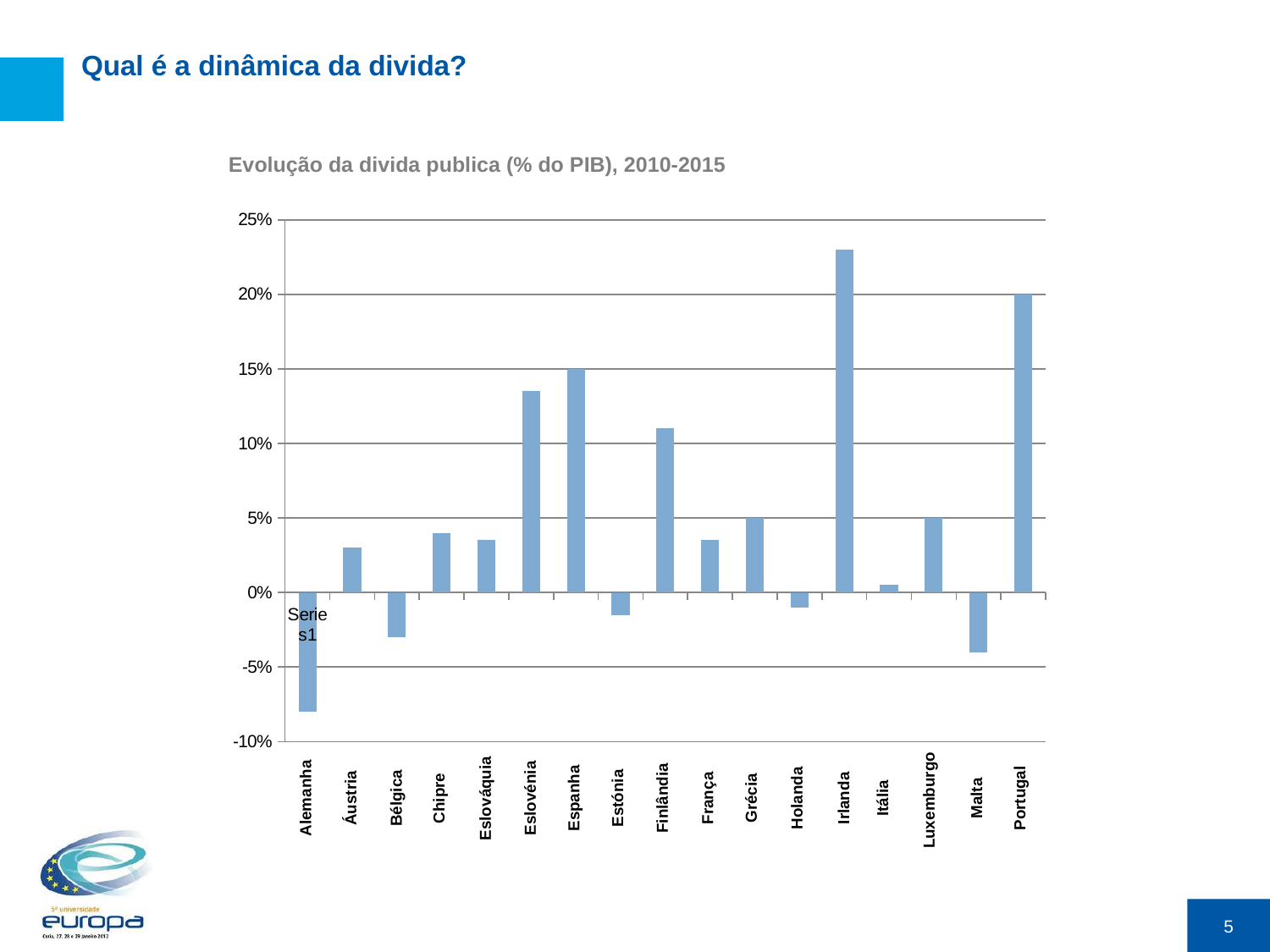

# Qual é a dinâmica da divida?
Evolução da divida publica (% do PIB), 2010-2015

### Chart

| Category | Deficit/Surplus | Série 2 | Série 3 | Série 4 |
|---|---|---|---|---|
|  | -0.08 | None | None | 0.0 |
|  | 0.03 | None | None | 0.0 |
|  | -0.03 | None | None | 0.0 |
|  | 0.04 | None | None | 0.0 |
|  | 0.035 | None | None | 0.0 |
|  | 0.135 | None | None | 0.0 |
|  | 0.15 | None | None | 0.0 |
|  | -0.015 | None | None | 0.0 |
|  | 0.11 | None | None | 0.0 |
|  | 0.035 | None | None | 0.0 |
|  | 0.05 | None | None | 0.0 |
|  | -0.01 | None | None | 0.0 |
|  | 0.23 | None | None | 0.0 |
|  | 0.005 | None | None | 0.0 |
|  | 0.05 | None | None | 0.0 |
|  | -0.04 | None | None | 0.0 |
|  | 0.2 | None | None | 0.0 |
Luxemburgo
Alemanha
Áustria
Bélgica
Chipre
Eslováquia
Eslovénia
Espanha
Estónia
Finlândia
França
Grécia
Holanda
Irlanda
Itália
Malta
Portugal